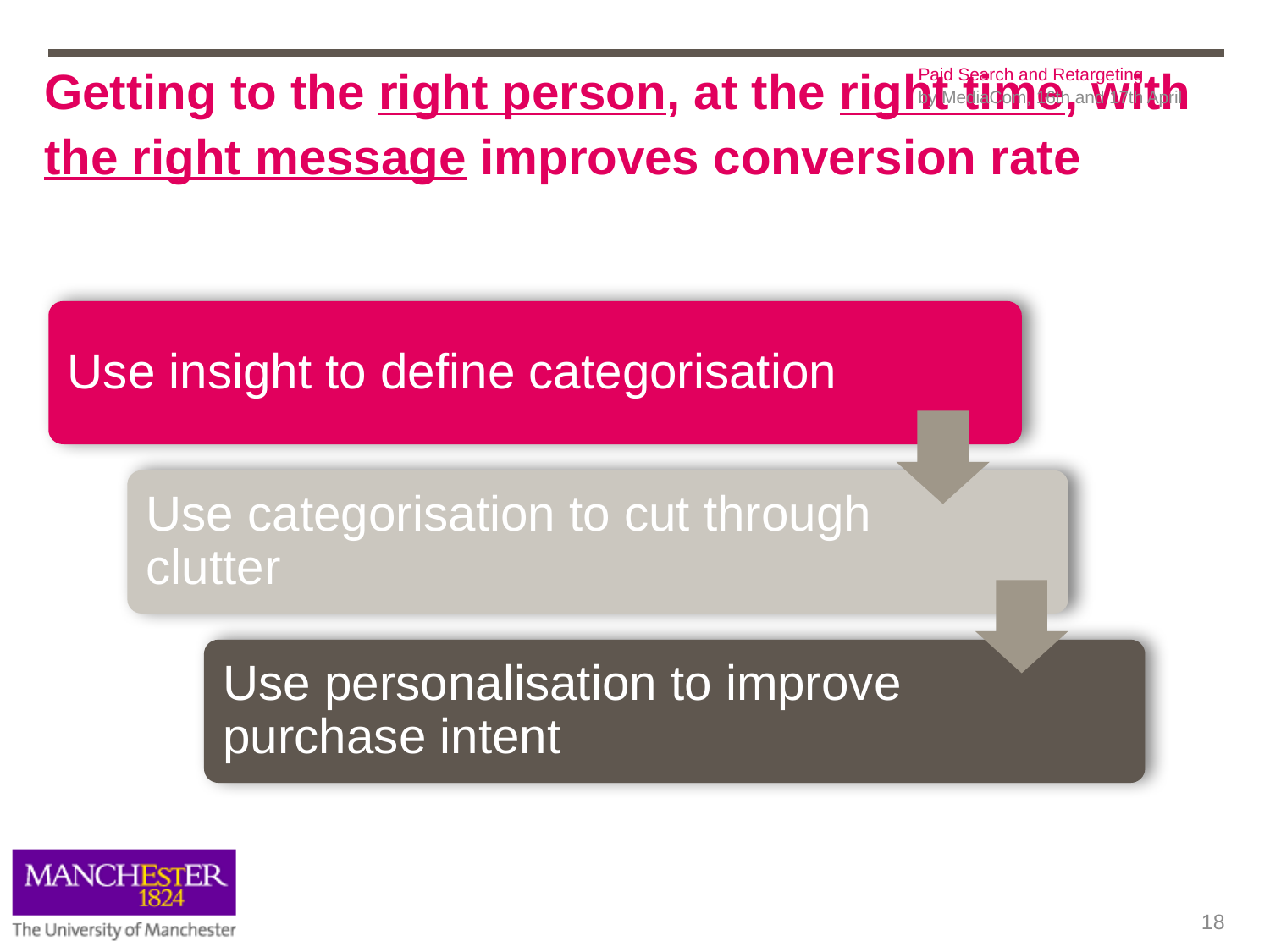

# Getting to the right person, at the right time, with the right message improves conversion rate
Paid Search and Retargeting
by MediaCom, 16th and 17th April
Use insight to define categorisation

Use categorisation to cut through clutter

Use personalisation to improve purchase intent
18